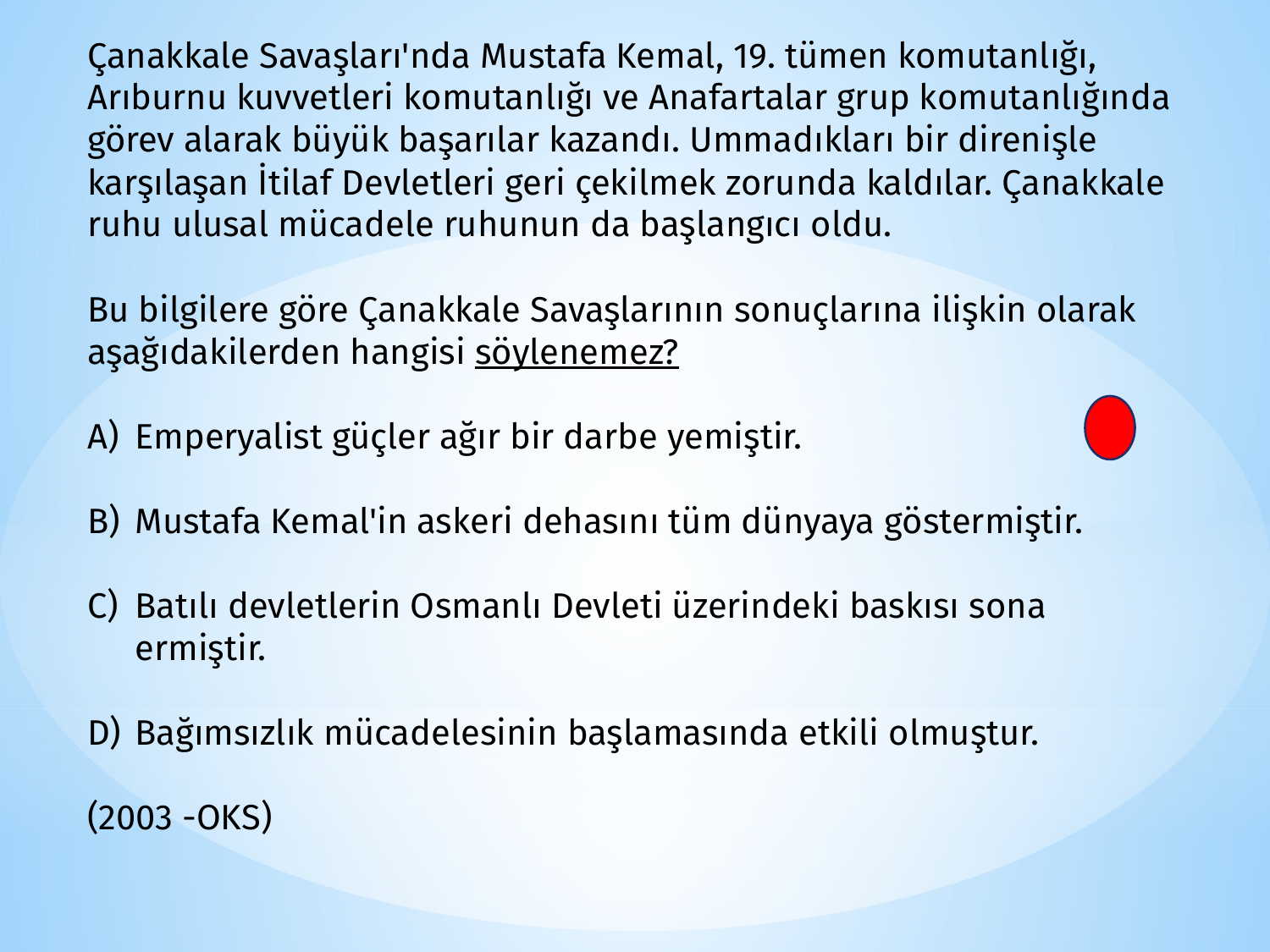

Çanakkale Savaşları'nda Mustafa Kemal, 19. tümen komutanlığı, Arıburnu kuvvetleri komutanlığı ve Anafartalar grup komutanlığında görev alarak büyük başarılar kazandı. Ummadıkları bir direnişle karşılaşan İtilaf Devletleri geri çekilmek zorunda kaldılar. Çanakkale ruhu ulusal mücadele ruhunun da başlangıcı oldu.

Bu bilgilere göre Çanakkale Savaşlarının sonuçlarına ilişkin olarak aşağıdakilerden hangisi söylenemez?

Emperyalist güçler ağır bir darbe yemiştir.

Mustafa Kemal'in askeri dehasını tüm dünyaya göstermiştir.

Batılı devletlerin Osmanlı Devleti üzerindeki baskısı sona ermiştir.

Bağımsızlık mücadelesinin başlamasında etkili olmuştur.

(2003 -OKS)